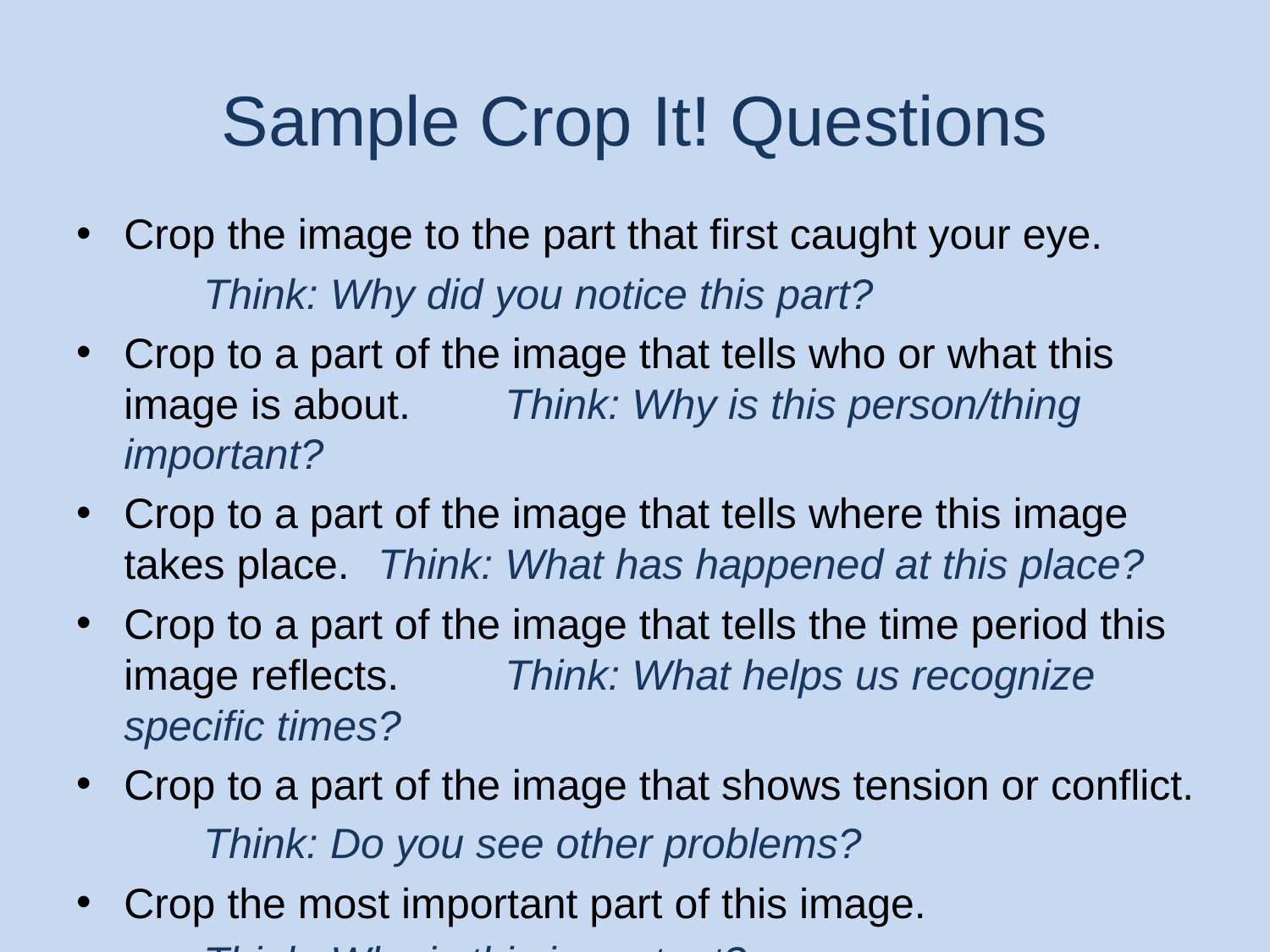

# Sample Crop It! Questions
Crop the image to the part that first caught your eye.
	Think: Why did you notice this part?
Crop to a part of the image that tells who or what this image is about. 	Think: Why is this person/thing important?
Crop to a part of the image that tells where this image takes place. 	Think: What has happened at this place?
Crop to a part of the image that tells the time period this image reflects. 	Think: What helps us recognize specific times?
Crop to a part of the image that shows tension or conflict.
	Think: Do you see other problems?
Crop the most important part of this image.
	Think: Why is this important?